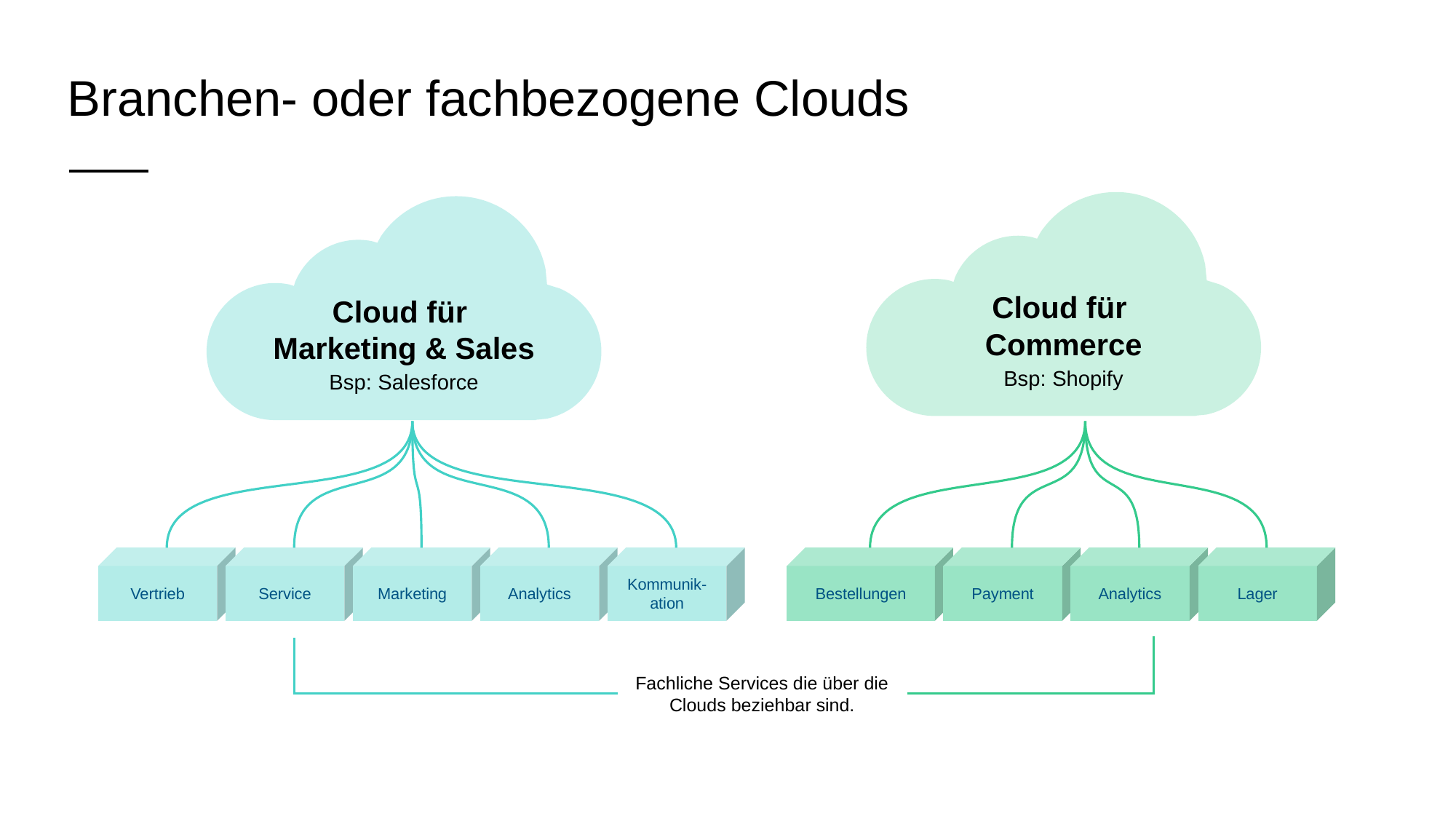

# Branchen- oder fachbezogene Clouds
Cloud für
Commerce
Bsp: Shopify
Cloud für
Marketing & Sales
Bsp: Salesforce

Vertrieb
Service
Marketing
Analytics
Kommunik-
ation
Bestellungen
Payment
Analytics
Lager

Fachliche Services die über die Clouds beziehbar sind.